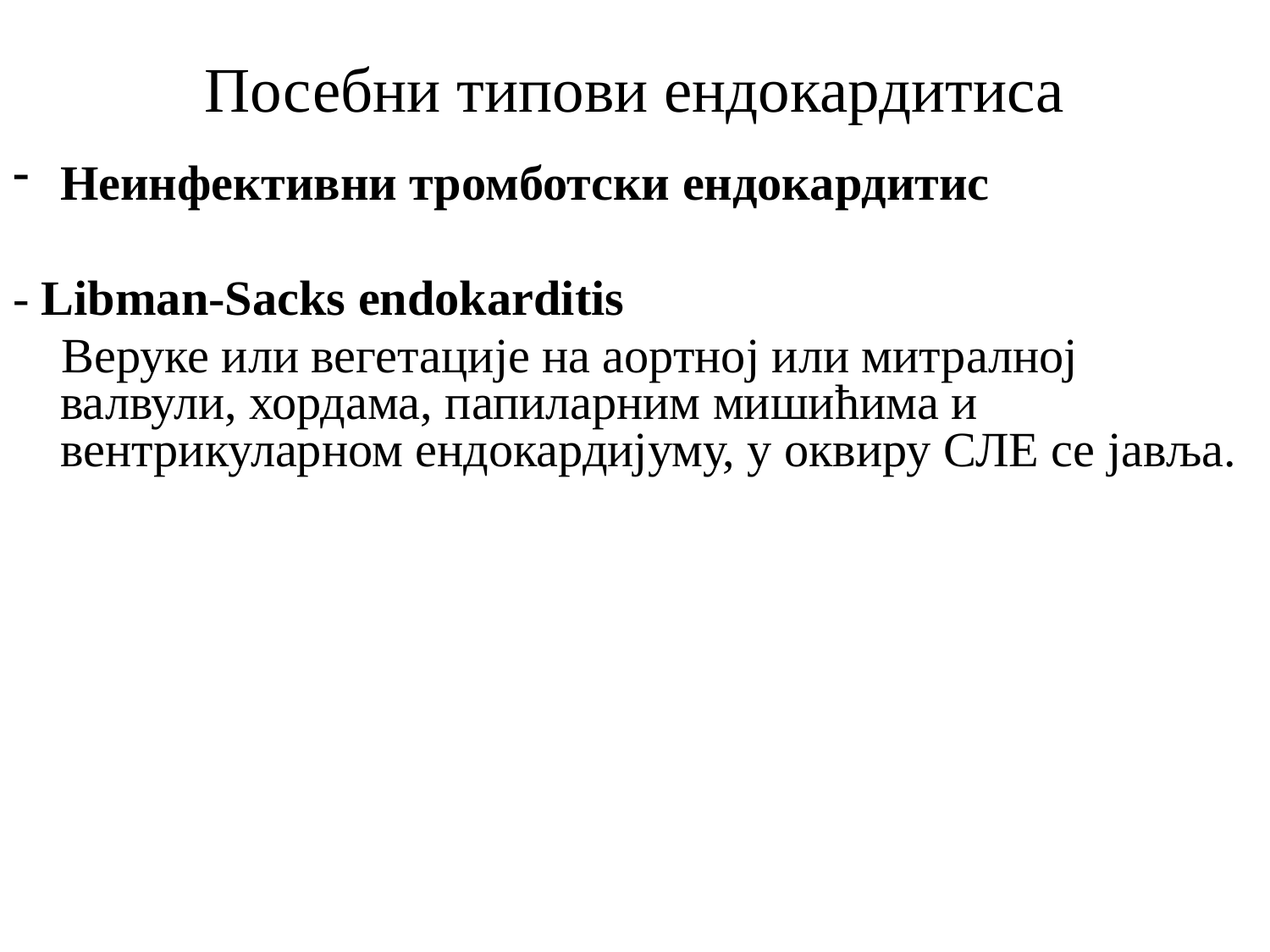

# Посебни типови ендокардитиса
Неинфективни тромботски ендокардитис

- Libman-Sacks endokarditis
    Веруке или вегетације на аортној или митралној валвули, хордама, папиларним мишићима и вентрикуларном ендокардијуму, у оквиру СЛЕ се јавља.